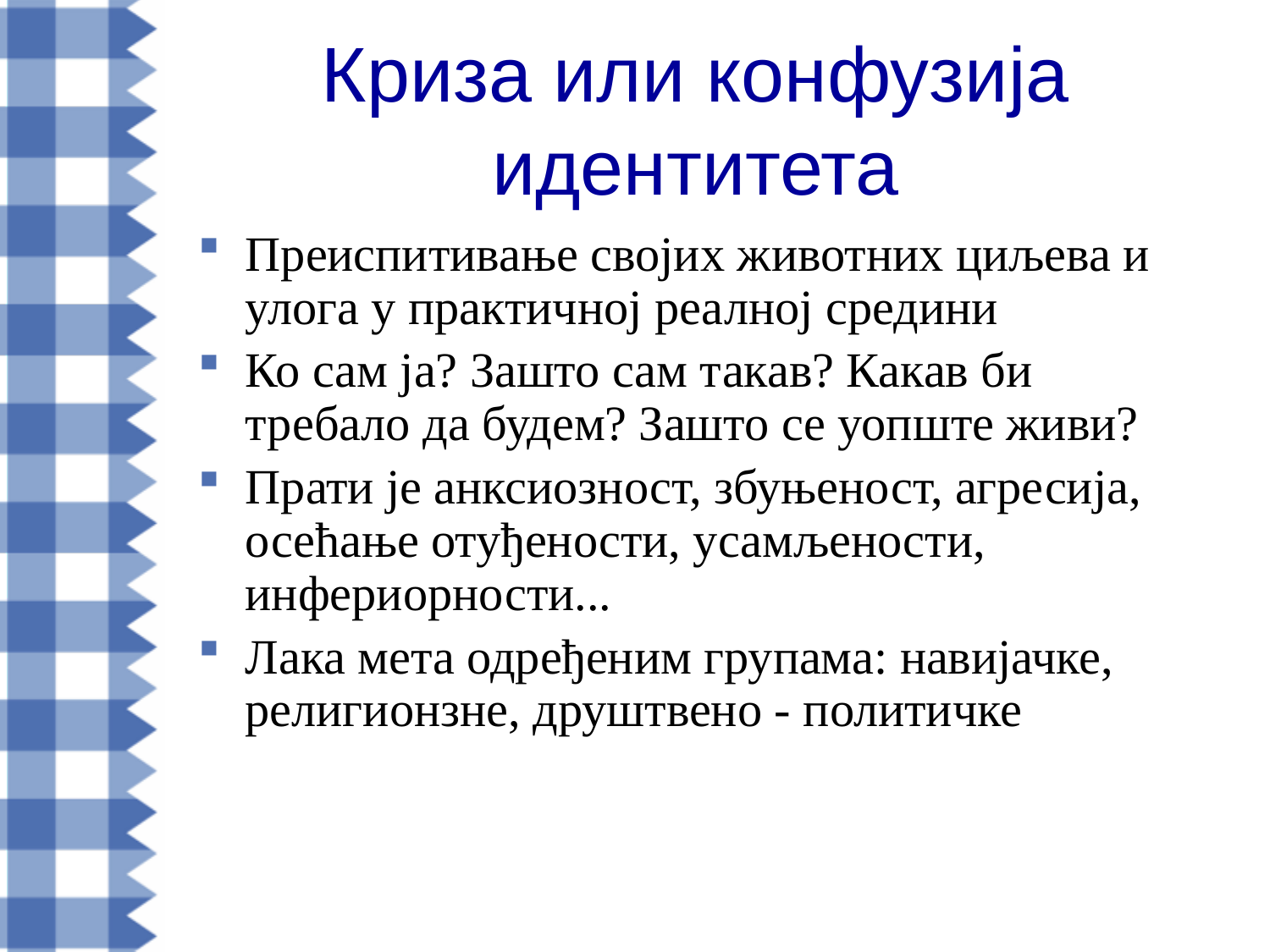

# Криза или конфузија идентитета
Преиспитивање својих животних циљева и улога у практичној реалној средини
Ко сам ја? Зашто сам такав? Какав би требало да будем? Зашто се уопште живи?
Прати је анксиозност, збуњеност, агресија, осећање отуђености, усамљености, инфериорности...
Лака мета одређеним групама: навијачке, религионзне, друштвено - политичке